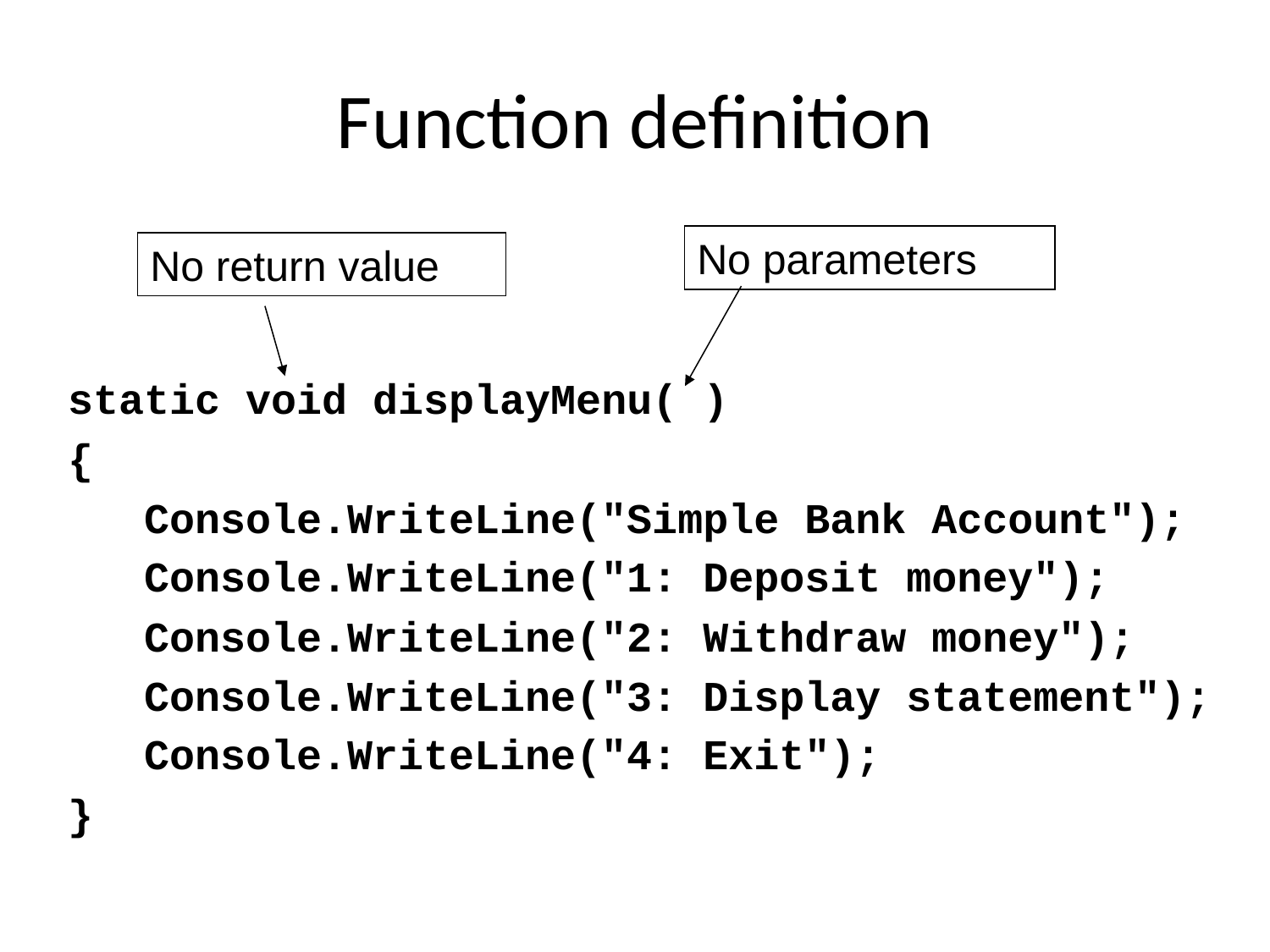

# Function definition
No parameters
No return value

static void displayMenu( )
{
   Console.WriteLine("Simple Bank Account");
   Console.WriteLine("1: Deposit money");
   Console.WriteLine("2: Withdraw money");
   Console.WriteLine("3: Display statement");
   Console.WriteLine("4: Exit");
}